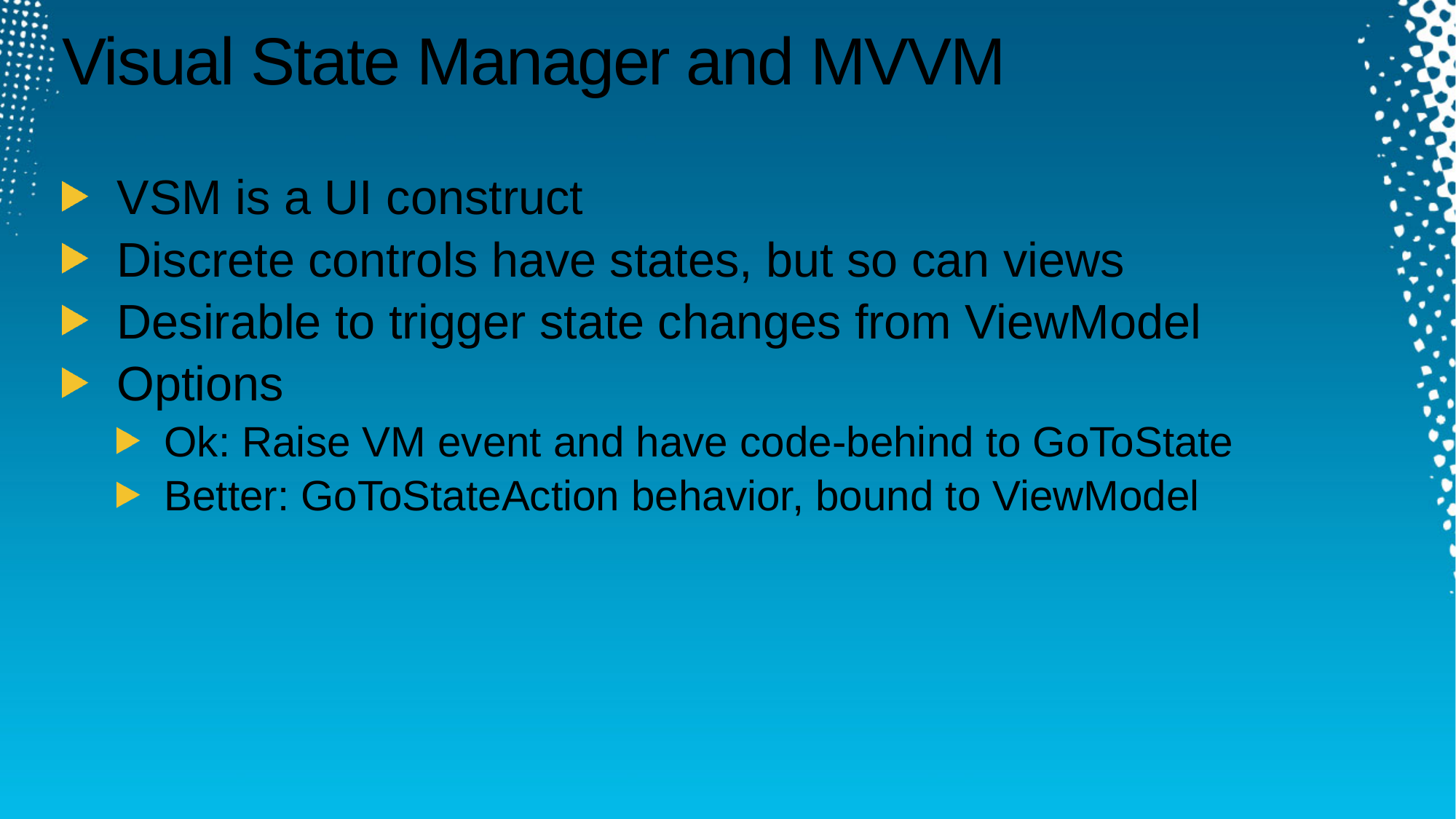

# Visual State Manager and MVVM
VSM is a UI construct
Discrete controls have states, but so can views
Desirable to trigger state changes from ViewModel
Options
Ok: Raise VM event and have code-behind to GoToState
Better: GoToStateAction behavior, bound to ViewModel